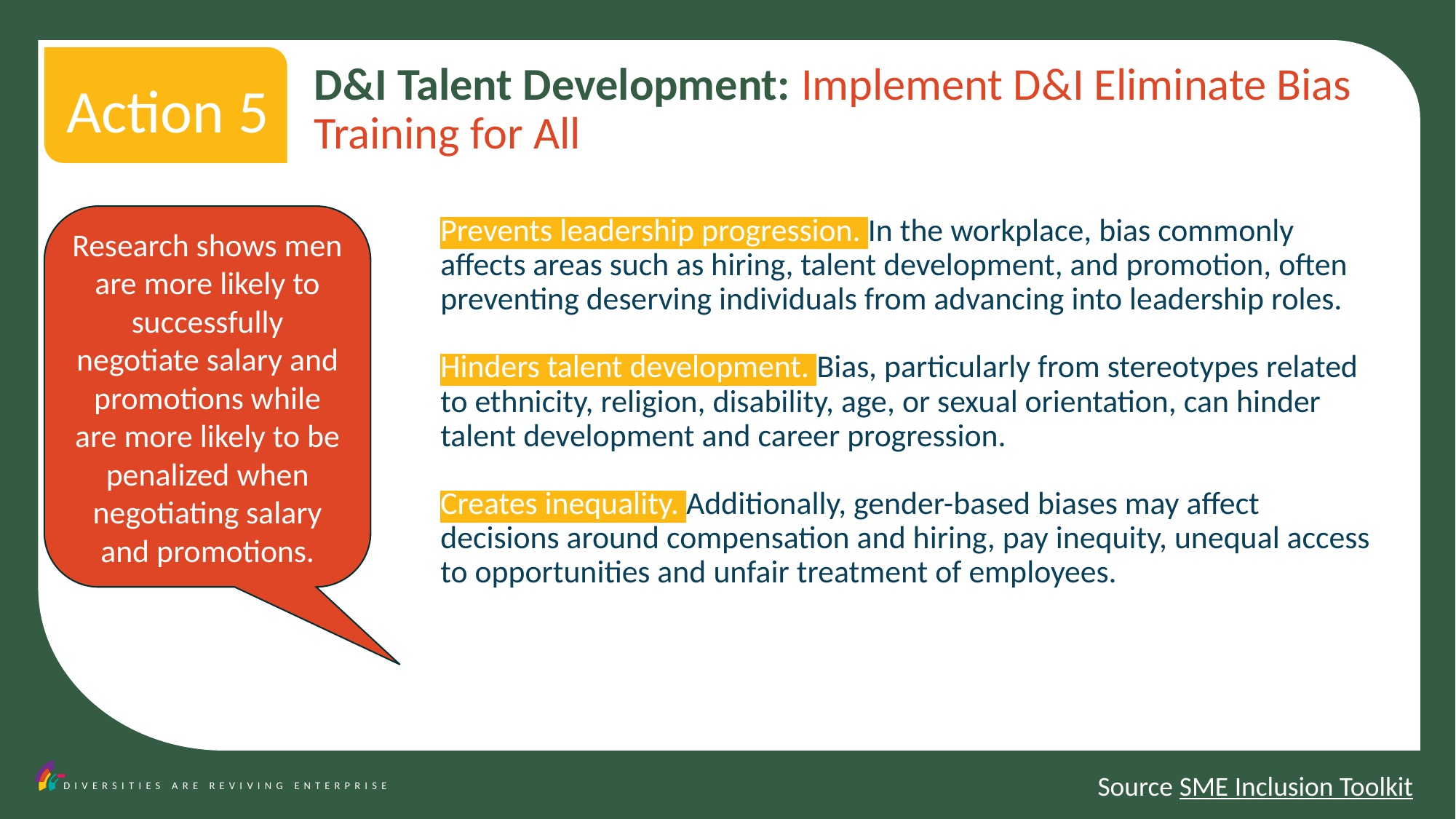

Action 5
D&I Talent Development: Implement D&I Eliminate Bias Training for All
Research shows men are more likely to successfully negotiate salary and promotions while are more likely to be penalized when negotiating salary and promotions.
Prevents leadership progression. In the workplace, bias commonly affects areas such as hiring, talent development, and promotion, often preventing deserving individuals from advancing into leadership roles.
Hinders talent development. Bias, particularly from stereotypes related to ethnicity, religion, disability, age, or sexual orientation, can hinder talent development and career progression.
Creates inequality. Additionally, gender-based biases may affect decisions around compensation and hiring, pay inequity, unequal access to opportunities and unfair treatment of employees.

Source SME Inclusion Toolkit